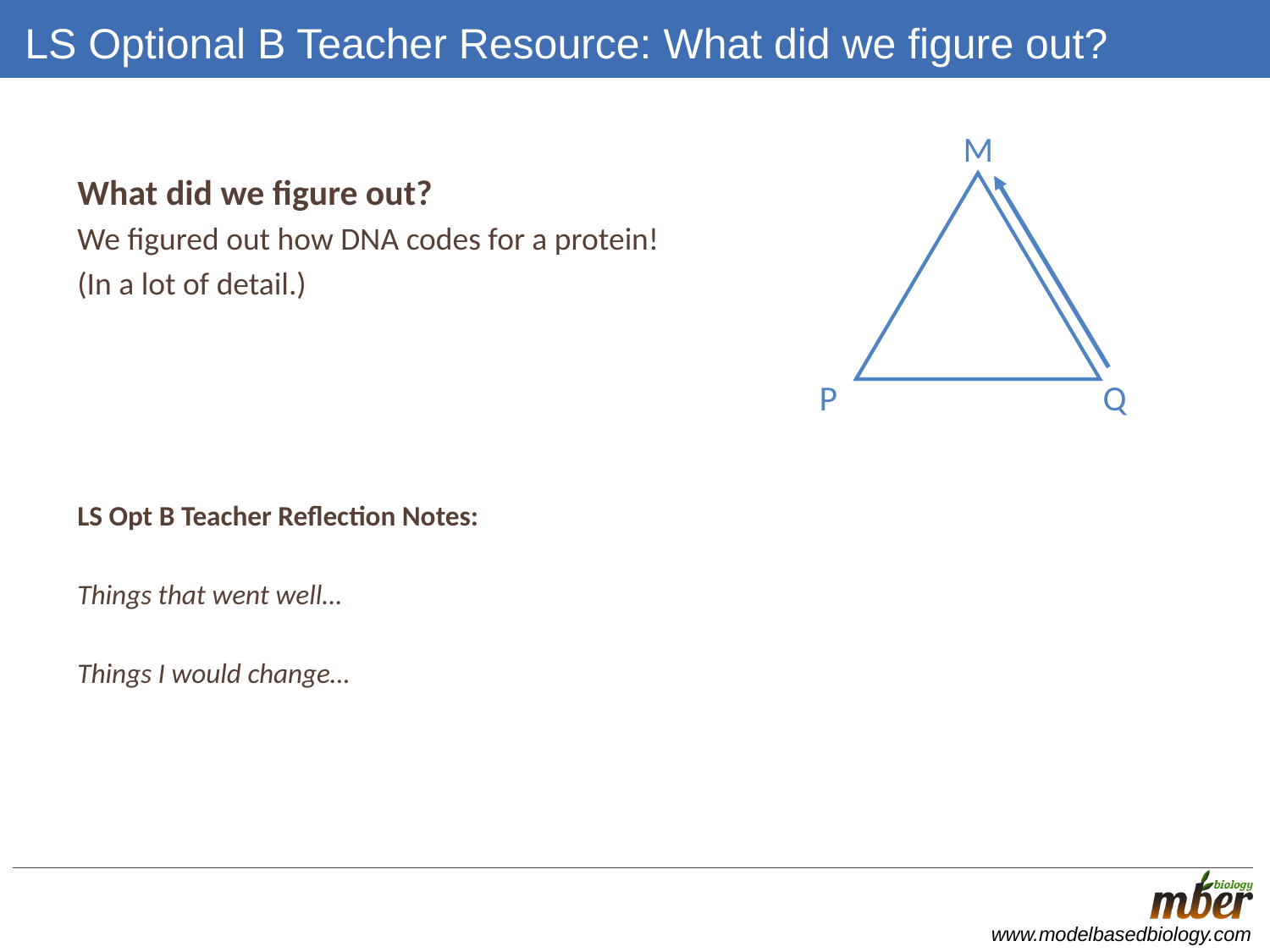

# LS Optional B Teacher Resource: What did we figure out?
M

Q
P
What did we figure out?
We figured out how DNA codes for a protein!
(In a lot of detail.)

LS Opt B Teacher Reflection Notes:

Things that went well…

Things I would change…